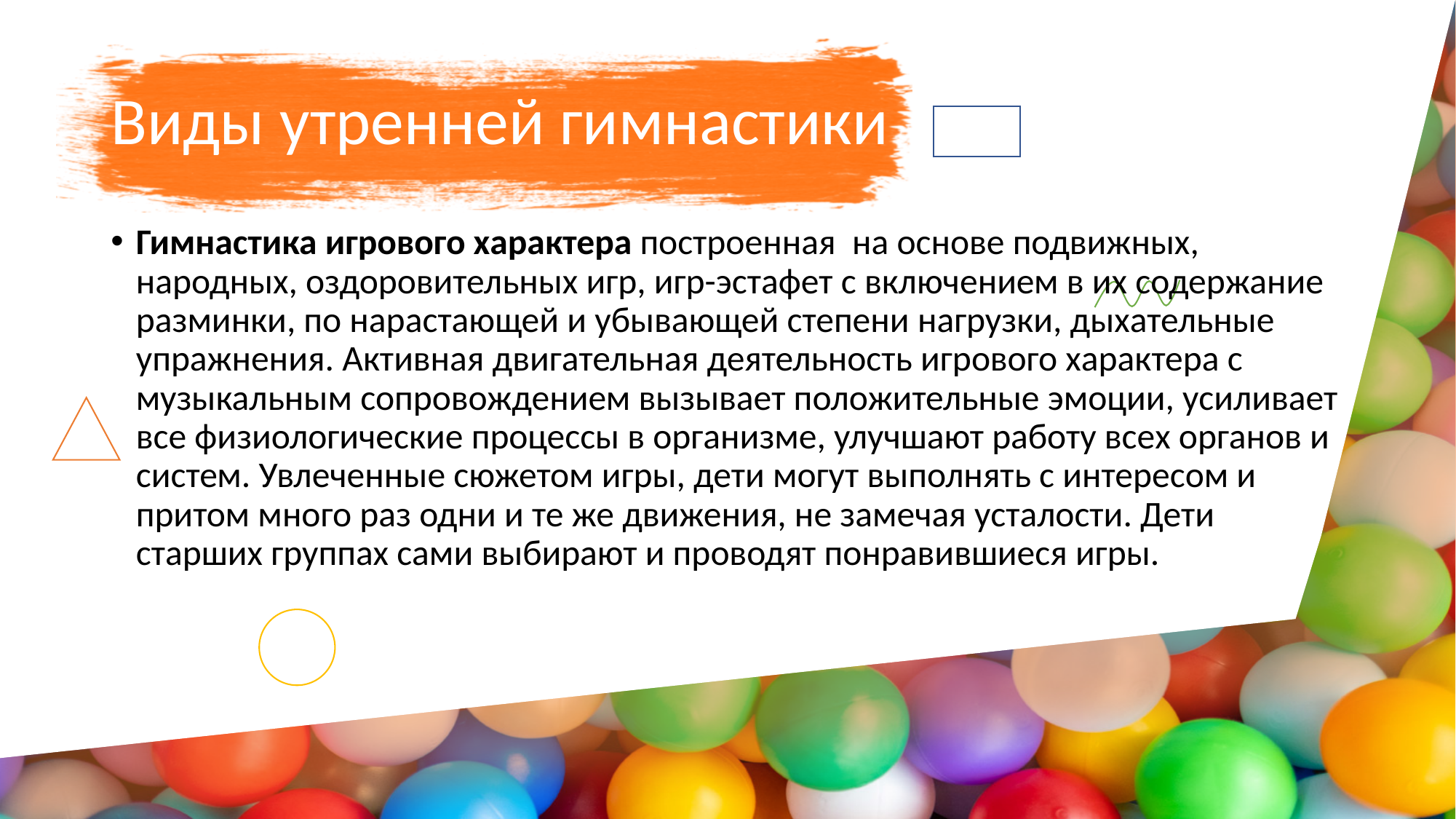

# Виды утренней гимнастики
Гимнастика игрового характера построенная  на основе подвижных, народных, оздоровительных игр, игр-эстафет с включением в их содержание разминки, по нарастающей и убывающей степени нагрузки, дыхательные упражнения. Активная двигательная деятельность игрового характера с музыкальным сопровождением вызывает положительные эмоции, усиливает все физиологические процессы в организме, улучшают работу всех органов и систем. Увлеченные сюжетом игры, дети могут выполнять с интересом и притом много раз одни и те же движения, не замечая усталости. Дети старших группах сами выбирают и проводят понравившиеся игры.